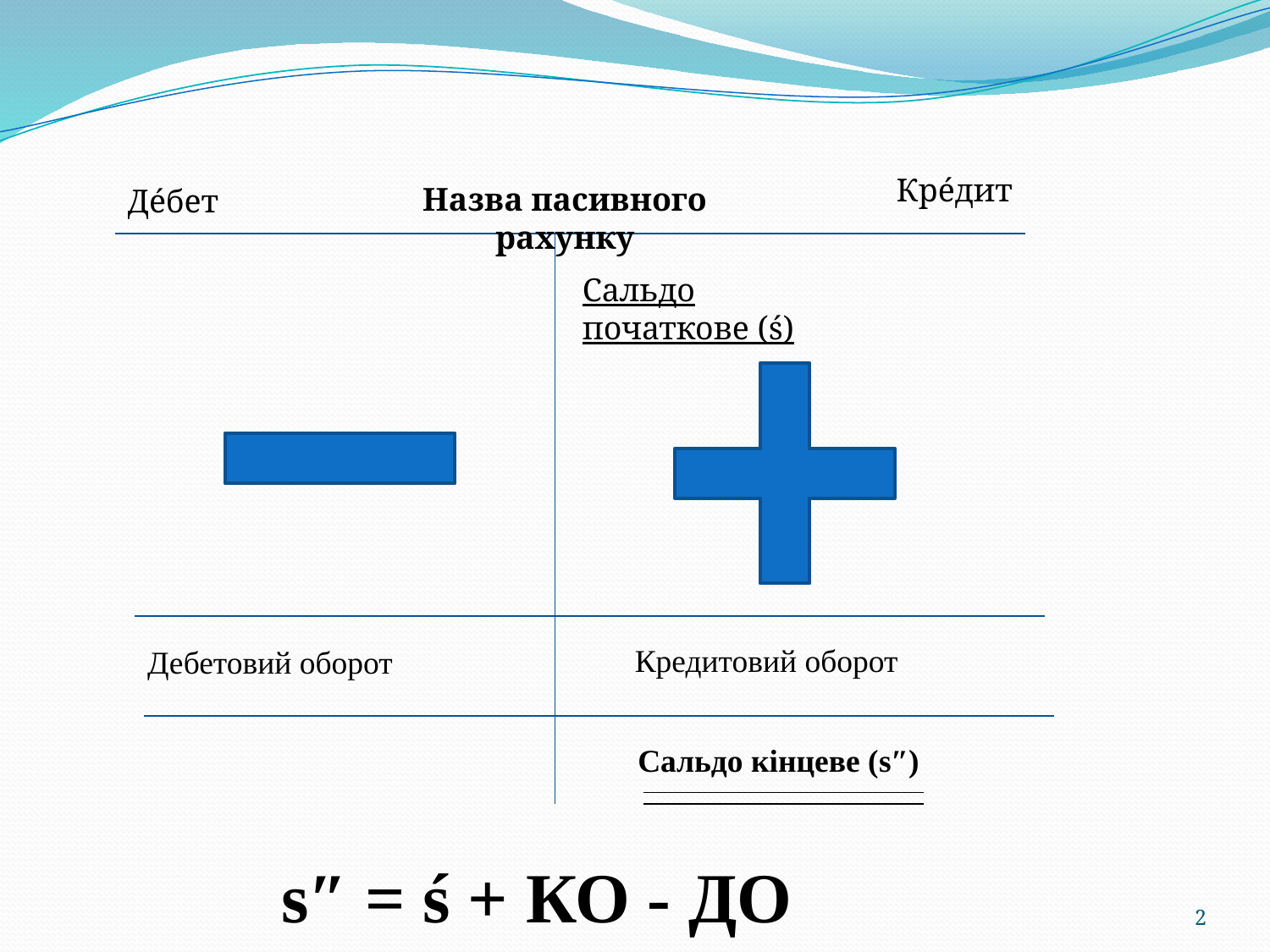

Крéдит
Назва пасивного рахунку
Дéбет
Сальдо початкове (ś)

Кредитовий оборот
Дебетовий оборот
Сальдо кінцеве (s″)
s″ = ś + КО - ДО
2